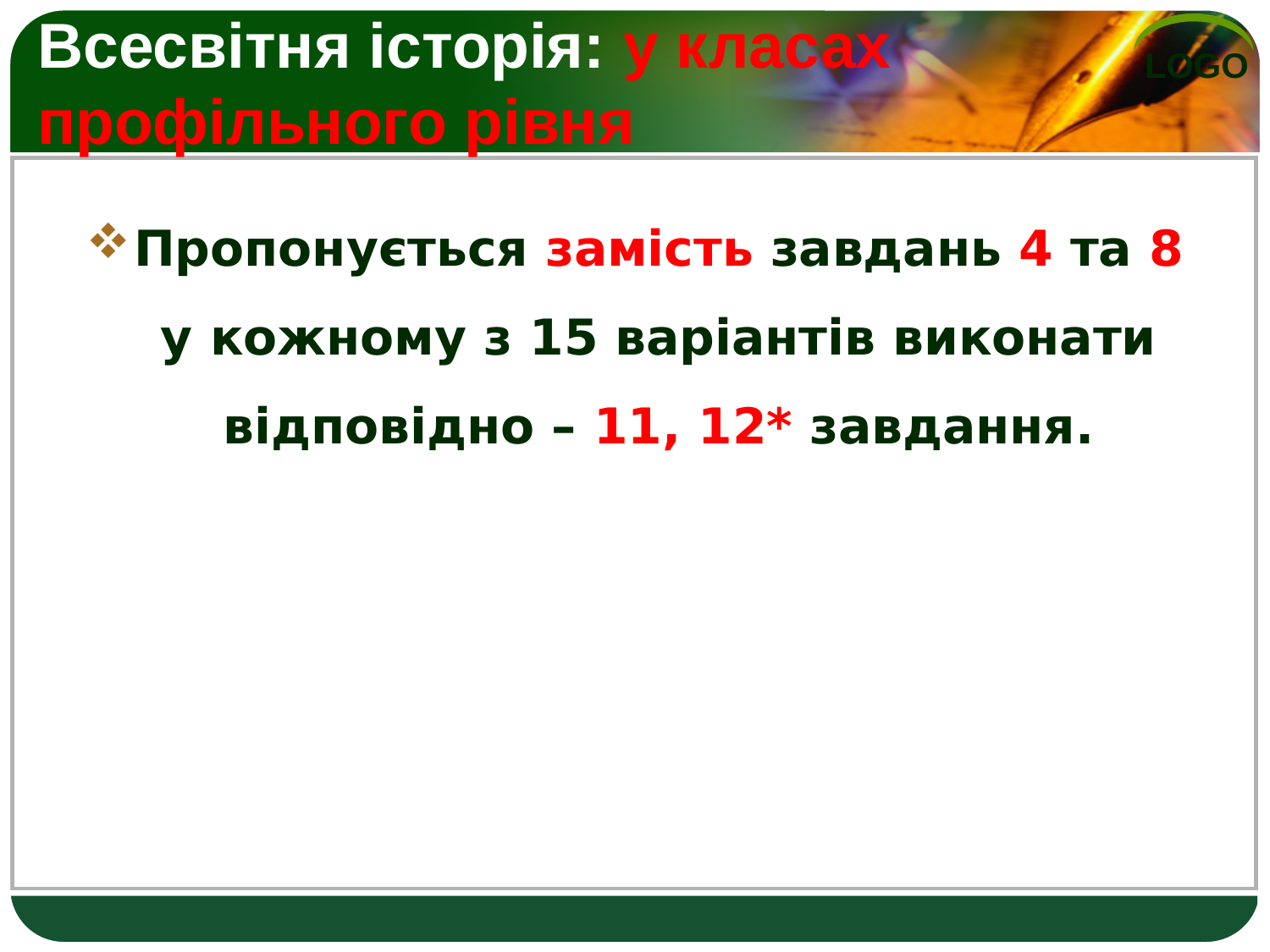

# Всесвітня історія: у класах профільного рівня
Пропонується замість завдань 4 та 8 у кожному з 15 варіантів виконати відповідно – 11, 12* завдання.